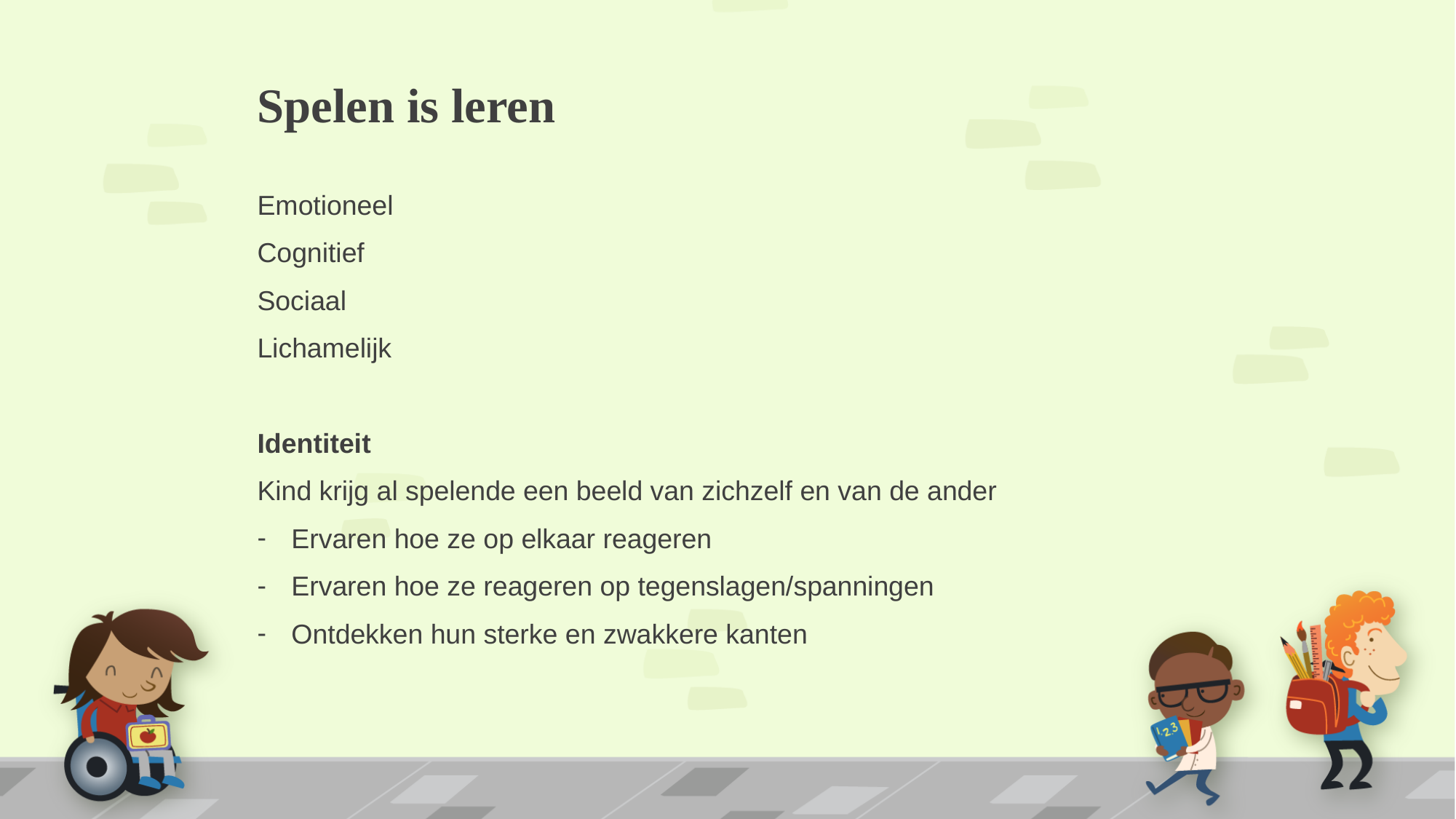

# Spelen is leren
Emotioneel
Cognitief
Sociaal
Lichamelijk

Identiteit
Kind krijg al spelende een beeld van zichzelf en van de ander
Ervaren hoe ze op elkaar reageren
Ervaren hoe ze reageren op tegenslagen/spanningen
Ontdekken hun sterke en zwakkere kanten